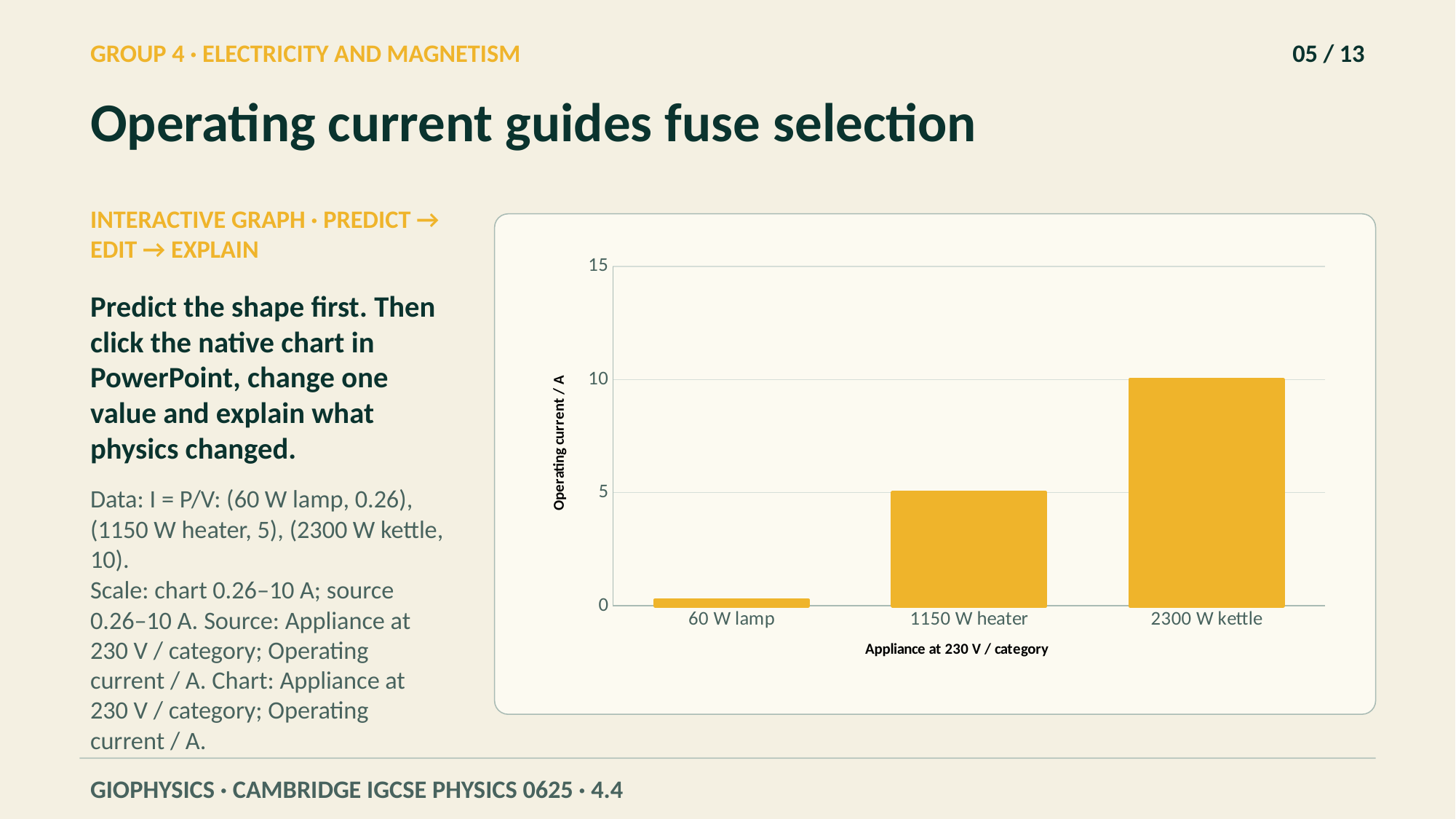

GROUP 4 · ELECTRICITY AND MAGNETISM
05 / 13
Operating current guides fuse selection
INTERACTIVE GRAPH · PREDICT → EDIT → EXPLAIN

### Chart

| Category |  |
|---|---|
| 60 W lamp | 0.26 |
| 1150 W heater | 5.0 |
| 2300 W kettle | 10.0 |
Predict the shape first. Then click the native chart in PowerPoint, change one value and explain what physics changed.
Data: I = P/V: (60 W lamp, 0.26), (1150 W heater, 5), (2300 W kettle, 10).
Scale: chart 0.26–10 A; source 0.26–10 A. Source: Appliance at 230 V / category; Operating current / A. Chart: Appliance at 230 V / category; Operating current / A.

GIOPHYSICS · CAMBRIDGE IGCSE PHYSICS 0625 · 4.4